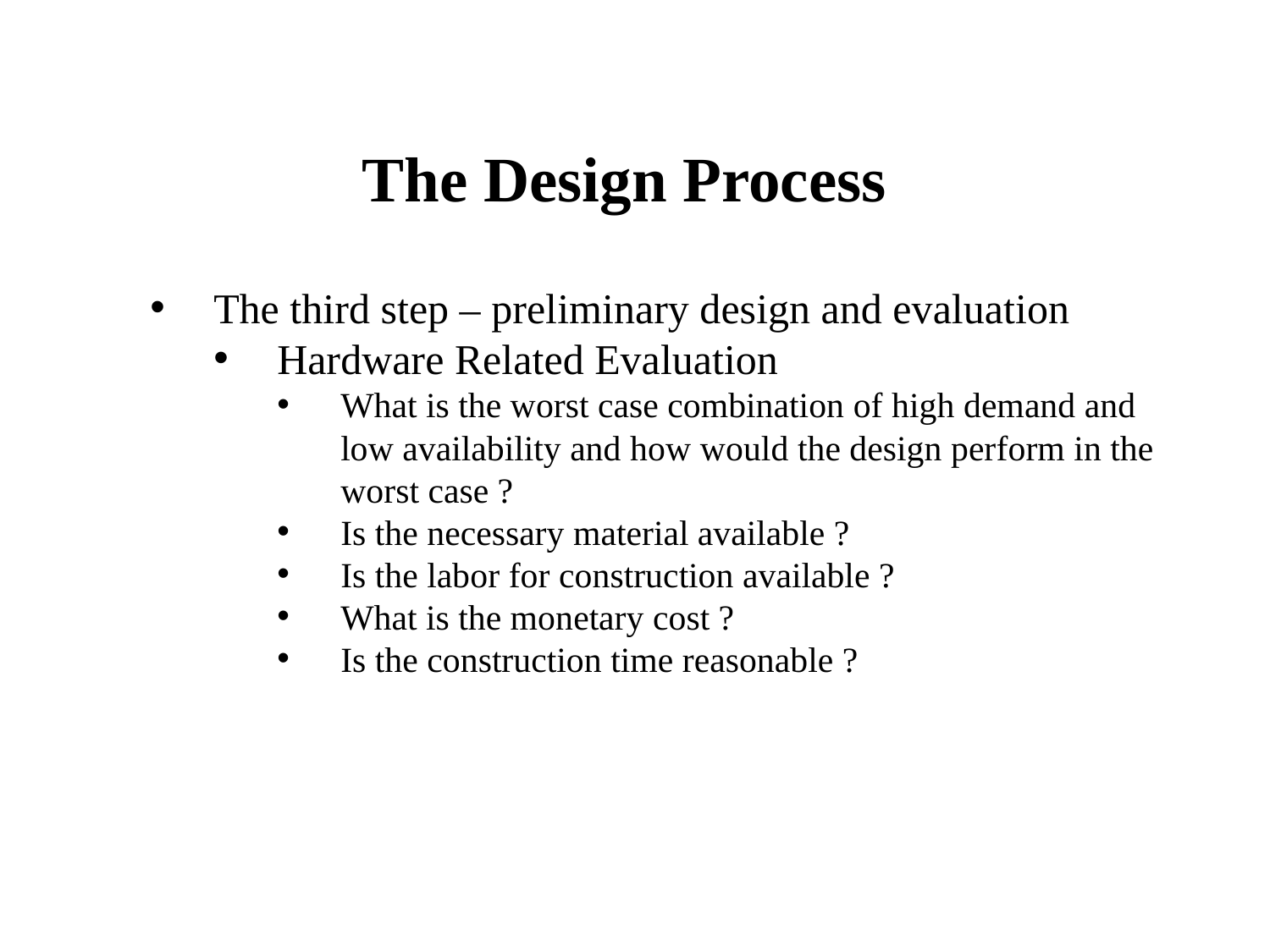

# The Design Process
The third step – preliminary design and evaluation
Hardware Related Evaluation
What is the worst case combination of high demand and low availability and how would the design perform in the worst case ?
Is the necessary material available ?
Is the labor for construction available ?
What is the monetary cost ?
Is the construction time reasonable ?